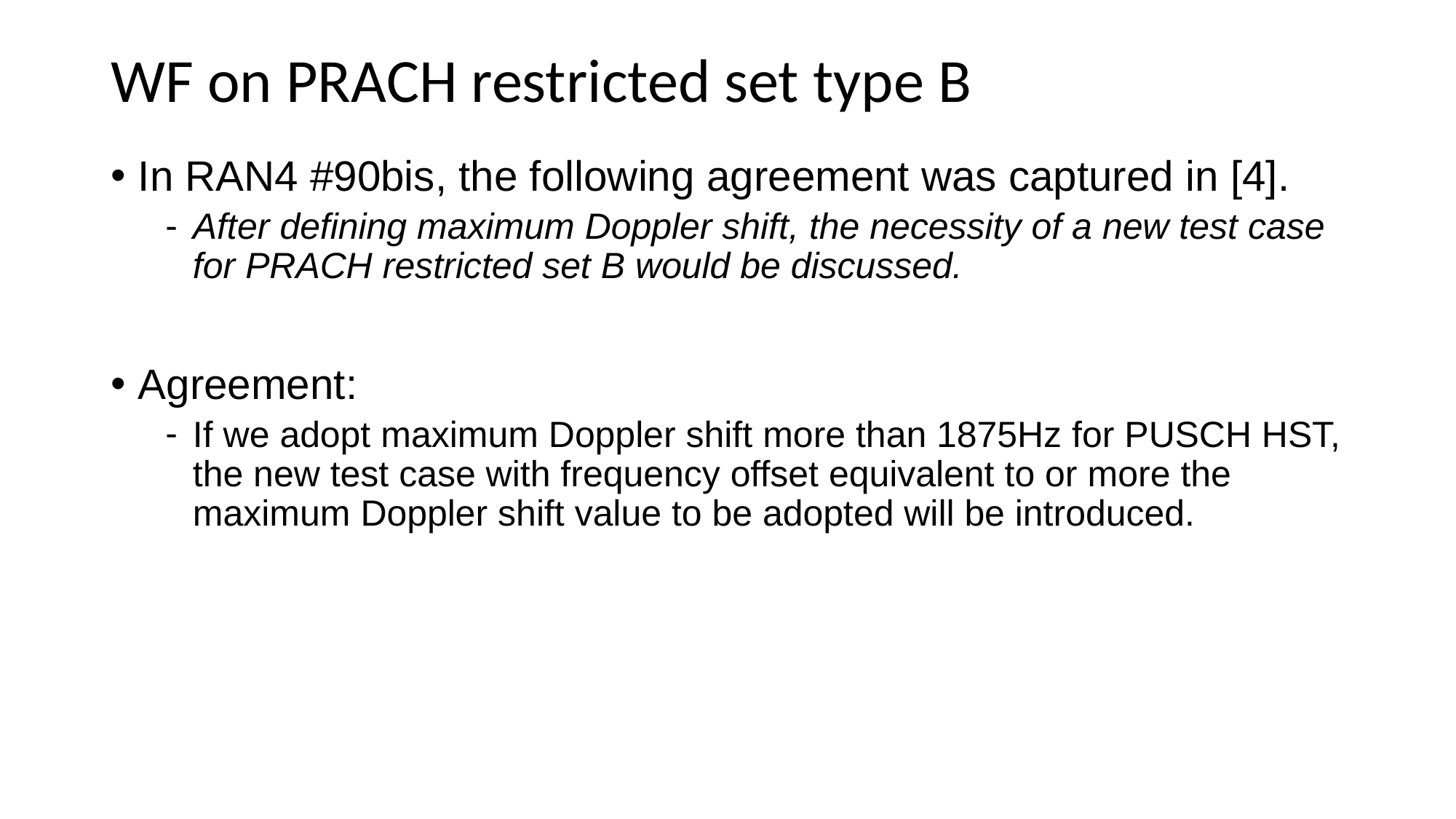

# WF on PRACH restricted set type B
In RAN4 #90bis, the following agreement was captured in [4].
After defining maximum Doppler shift, the necessity of a new test case for PRACH restricted set B would be discussed.

Agreement:
If we adopt maximum Doppler shift more than 1875Hz for PUSCH HST, the new test case with frequency offset equivalent to or more the maximum Doppler shift value to be adopted will be introduced.